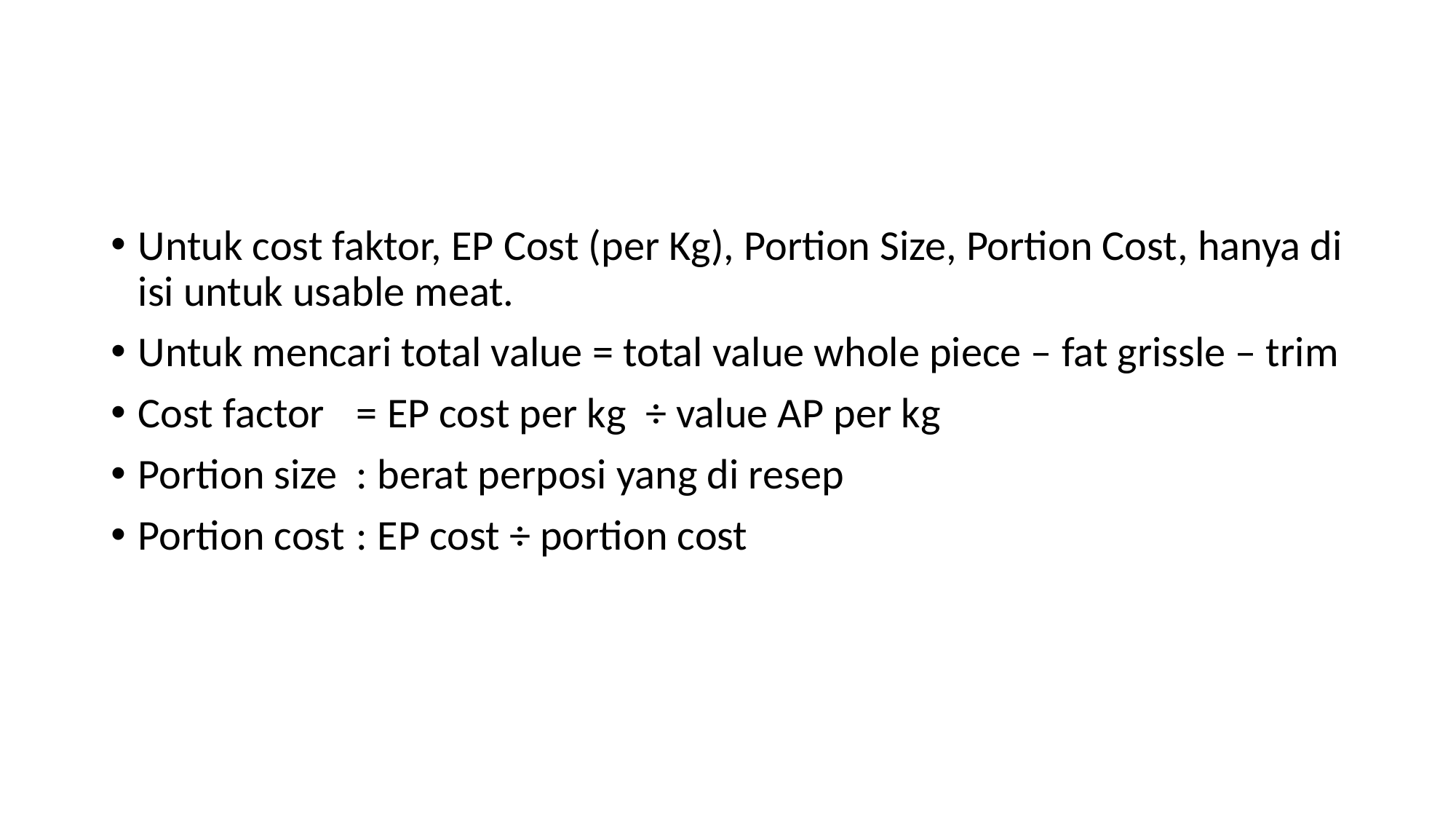

#
Untuk cost faktor, EP Cost (per Kg), Portion Size, Portion Cost, hanya di isi untuk usable meat.
Untuk mencari total value = total value whole piece – fat grissle – trim
Cost factor 	= EP cost per kg  ÷ value AP per kg
Portion size	: berat perposi yang di resep
Portion cost	: EP cost ÷ portion cost